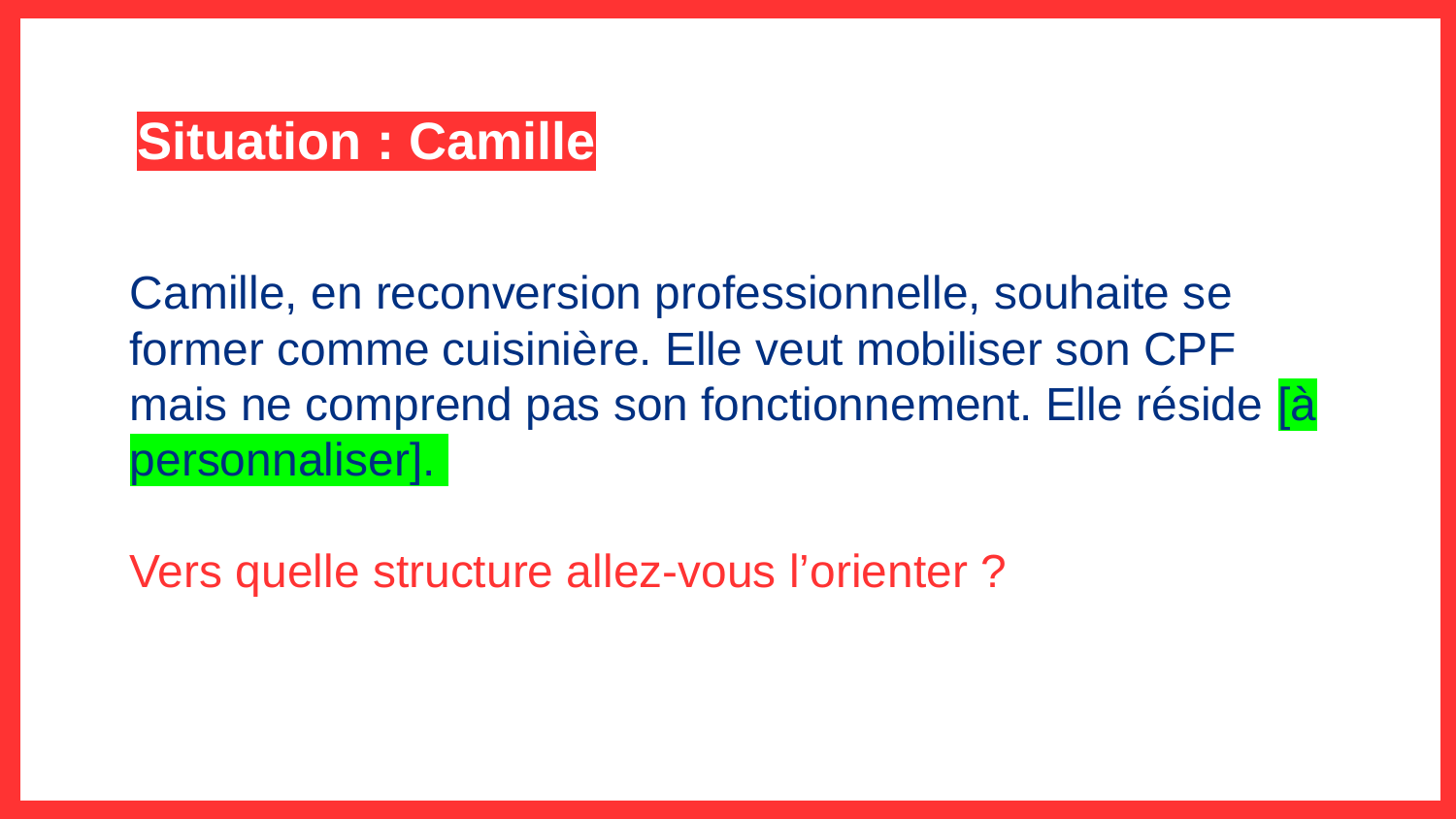

Situation : Camille
Camille, en reconversion professionnelle, souhaite se former comme cuisinière. Elle veut mobiliser son CPF mais ne comprend pas son fonctionnement. Elle réside [à personnaliser].

Vers quelle structure allez-vous l’orienter ?